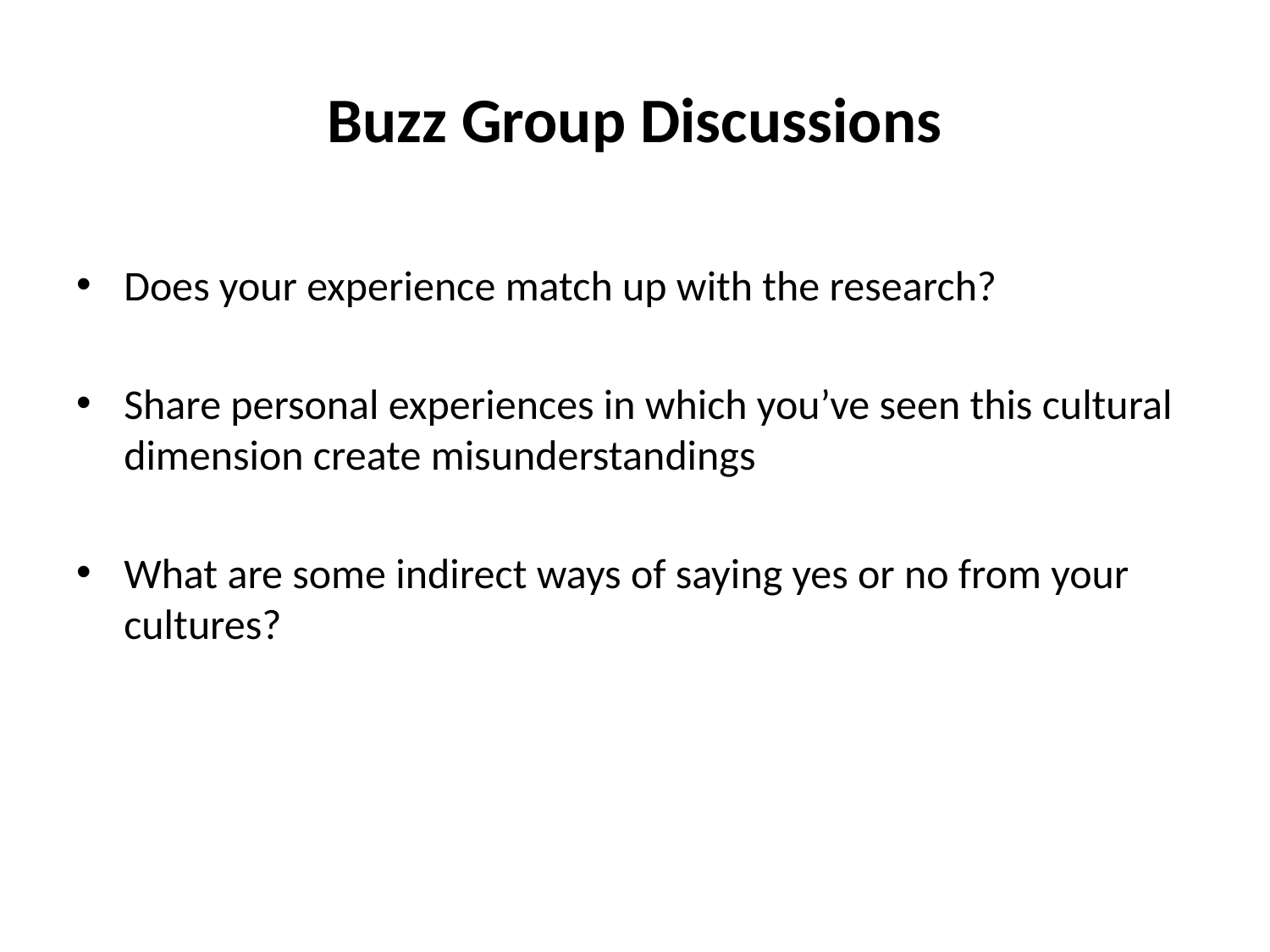

# Buzz Group Discussions
Does your experience match up with the research?

Share personal experiences in which you’ve seen this cultural dimension create misunderstandings

What are some indirect ways of saying yes or no from your cultures?